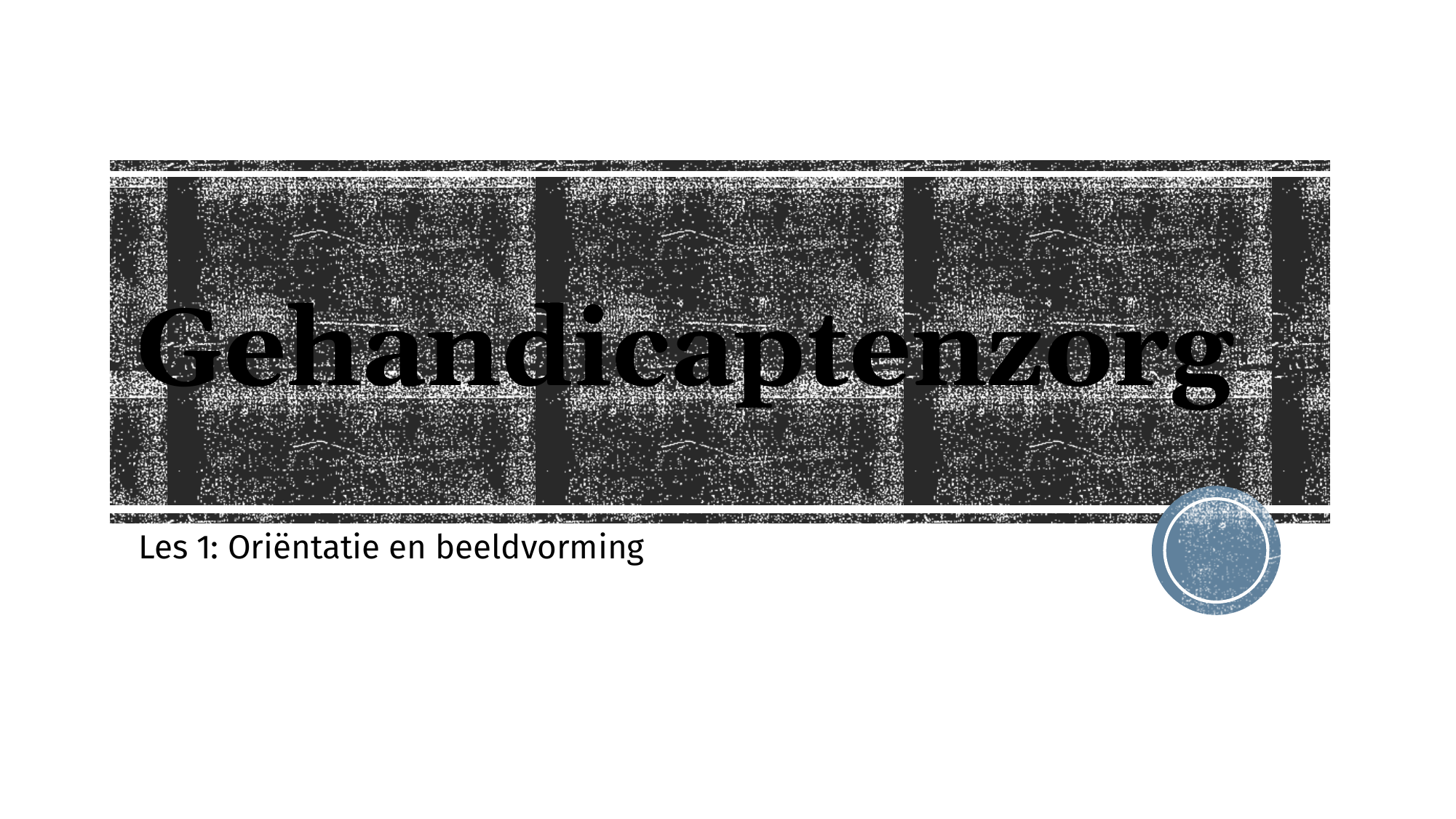

# Gehandicaptenzorg
Les 1: Oriëntatie en beeldvorming